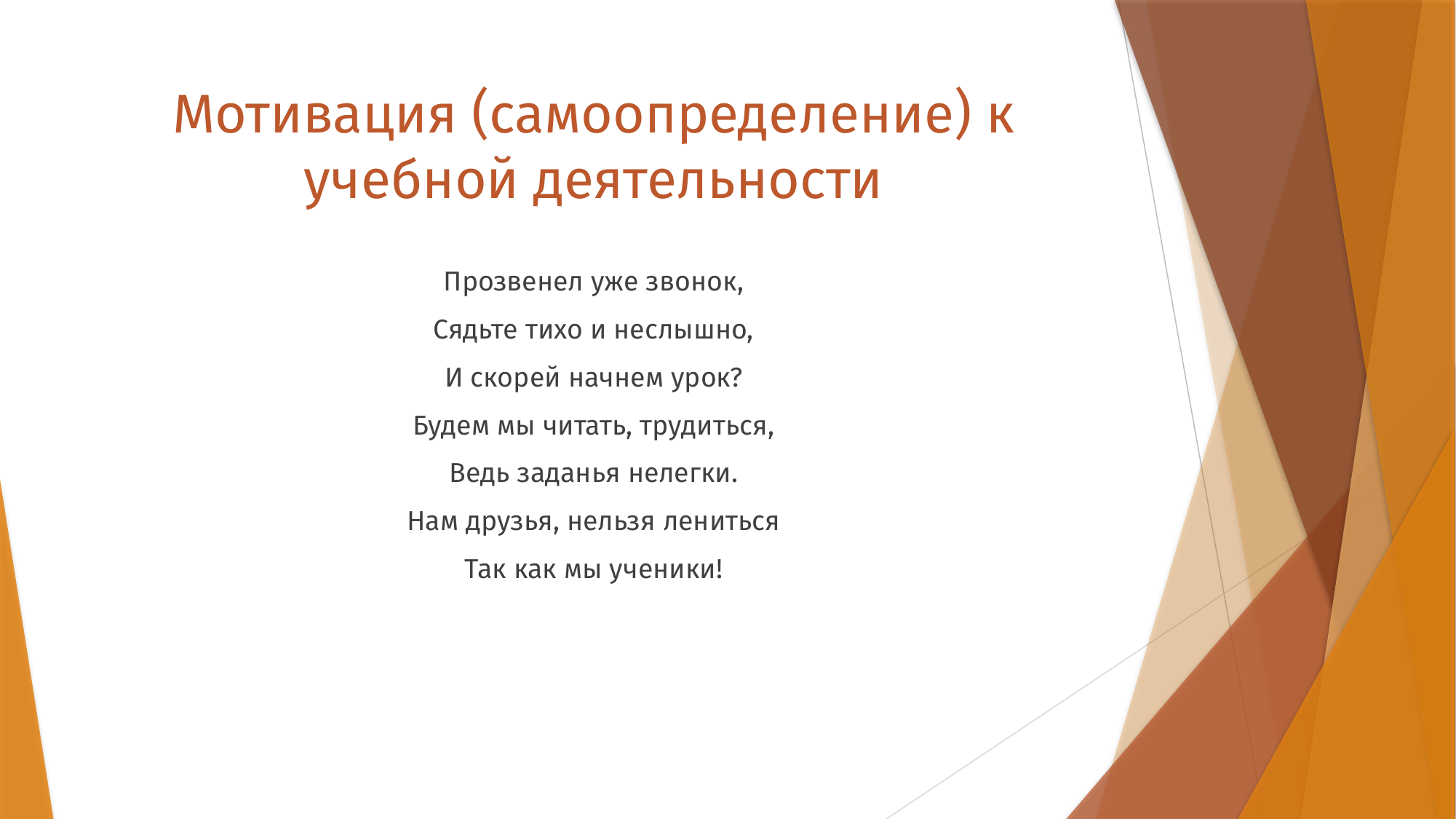

# Мотивация (самоопределение) к учебной деятельности
Прозвенел уже звонок,
Сядьте тихо и неслышно,
И скорей начнем урок?
Будем мы читать, трудиться,
Ведь заданья нелегки.
Нам друзья, нельзя лениться
Так как мы ученики!